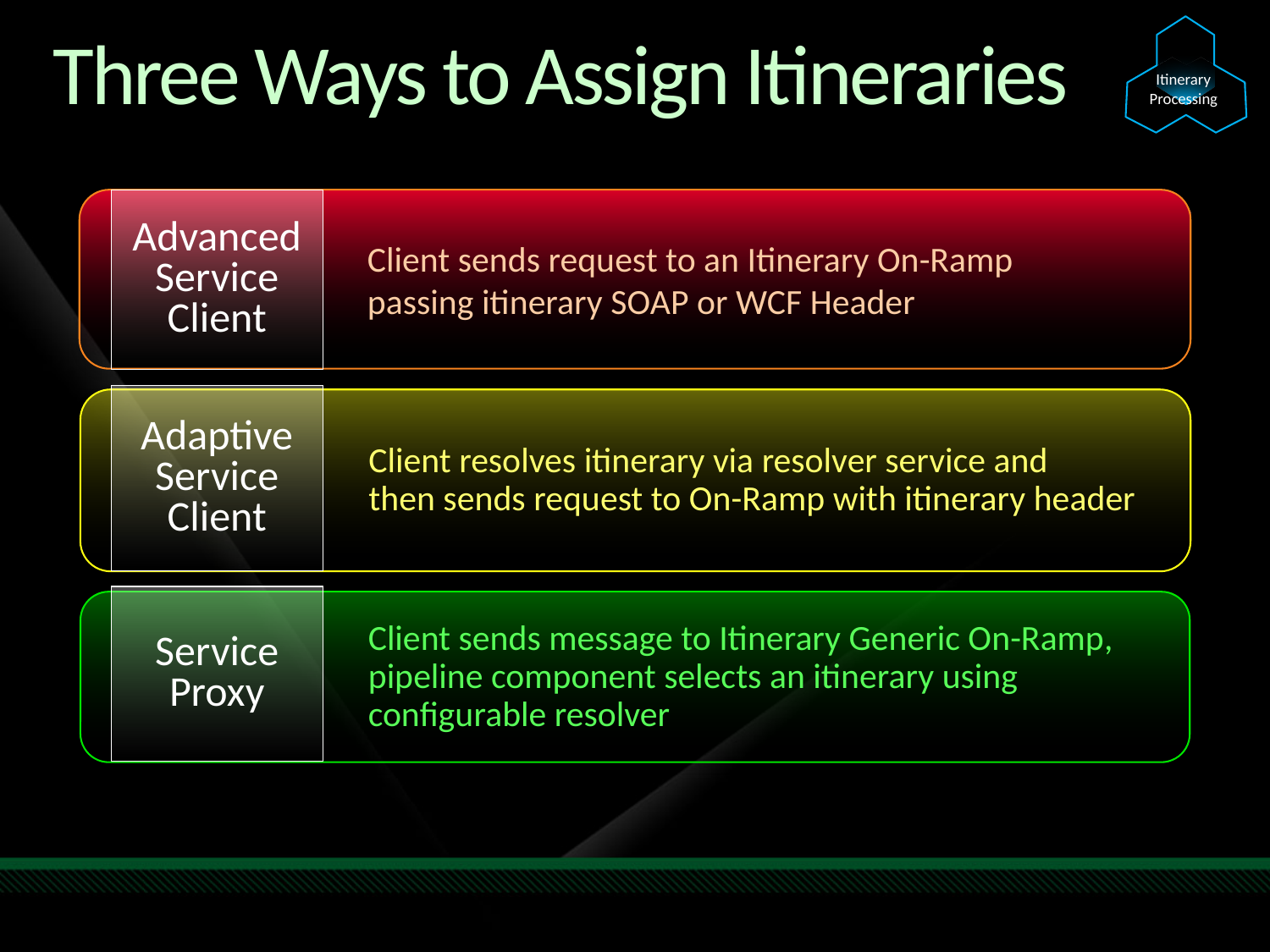

Itinerary
Processing
# Three Ways to Assign Itineraries
Client sends request to an Itinerary On-Ramp
passing itinerary SOAP or WCF Header
Advanced
Service
Client
Adaptive
Service
Client
Client resolves itinerary via resolver service and
then sends request to On-Ramp with itinerary header
Service
Proxy
Client sends message to Itinerary Generic On-Ramp,
pipeline component selects an itinerary using
configurable resolver